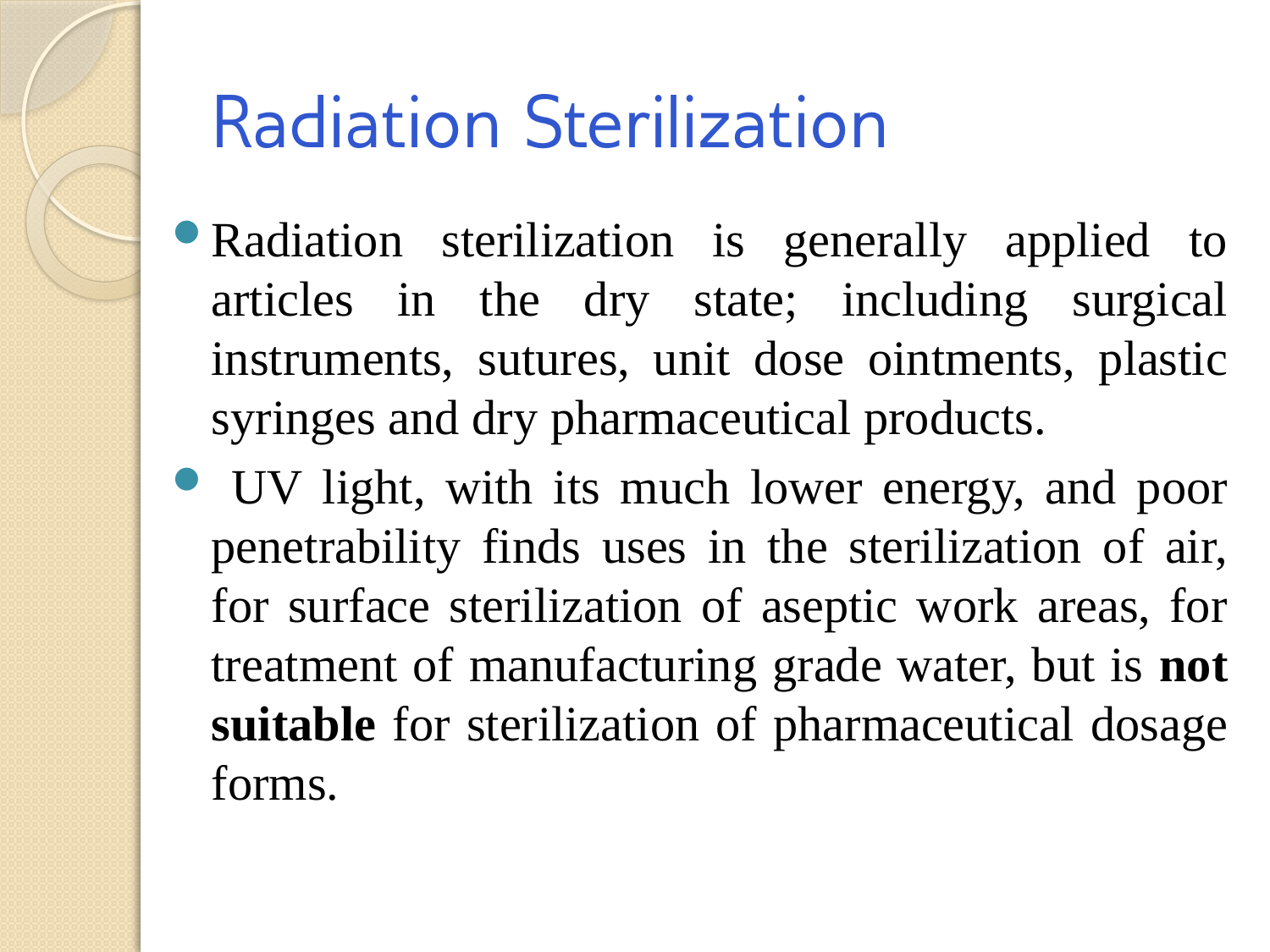

# Radiation Sterilization
Radiation sterilization is generally applied to articles in the dry state; including surgical instruments, sutures, unit dose ointments, plastic syringes and dry pharmaceutical products.
 UV light, with its much lower energy, and poor penetrability finds uses in the sterilization of air, for surface sterilization of aseptic work areas, for treatment of manufacturing grade water, but is not suitable for sterilization of pharmaceutical dosage forms.